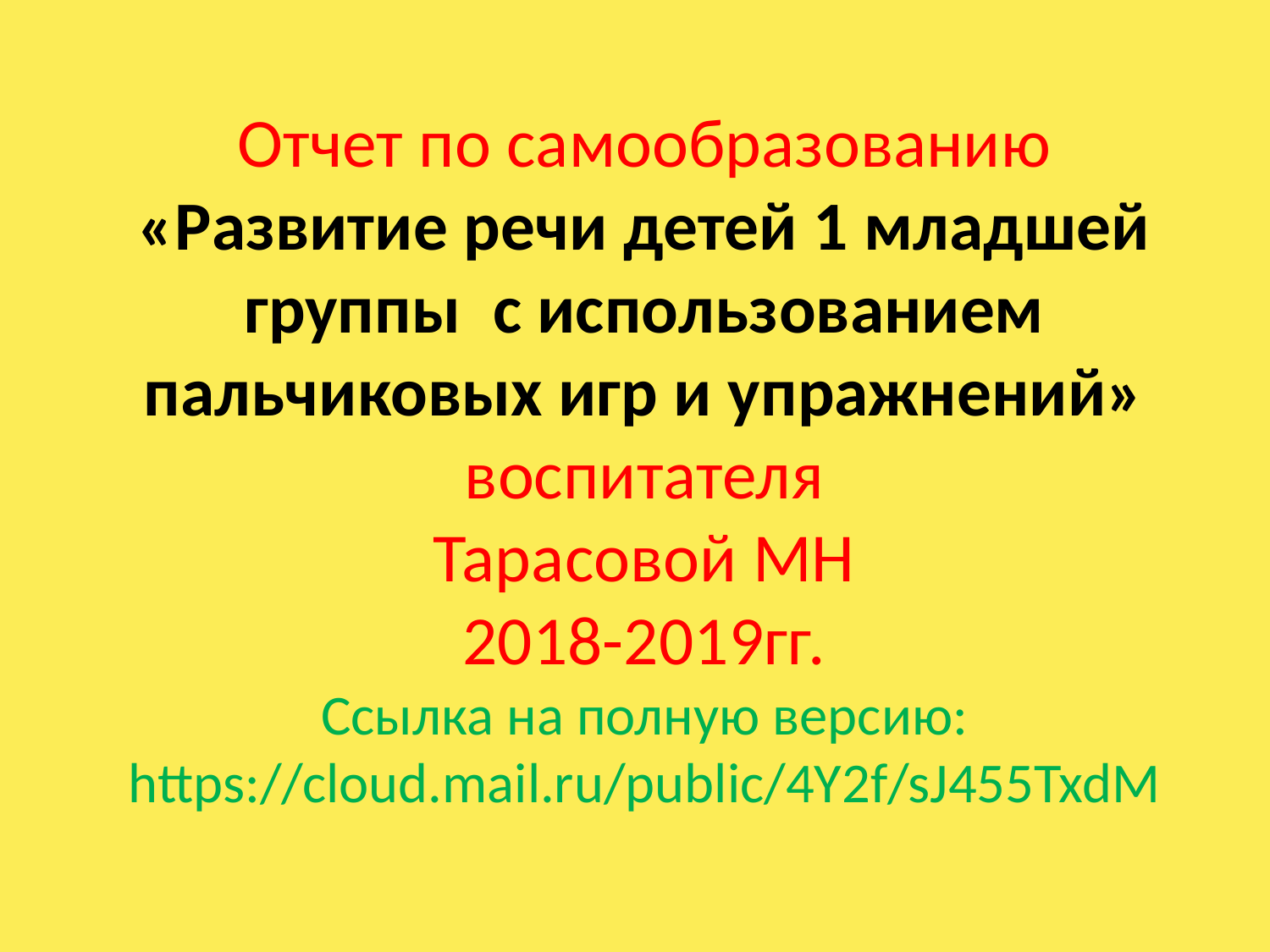

# Отчет по самообразованию «Развитие речи детей 1 младшей группы  с использованием пальчиковых игр и упражнений» воспитателя Тарасовой МН 2018-2019гг. Ссылка на полную версию: https://cloud.mail.ru/public/4Y2f/sJ455TxdM